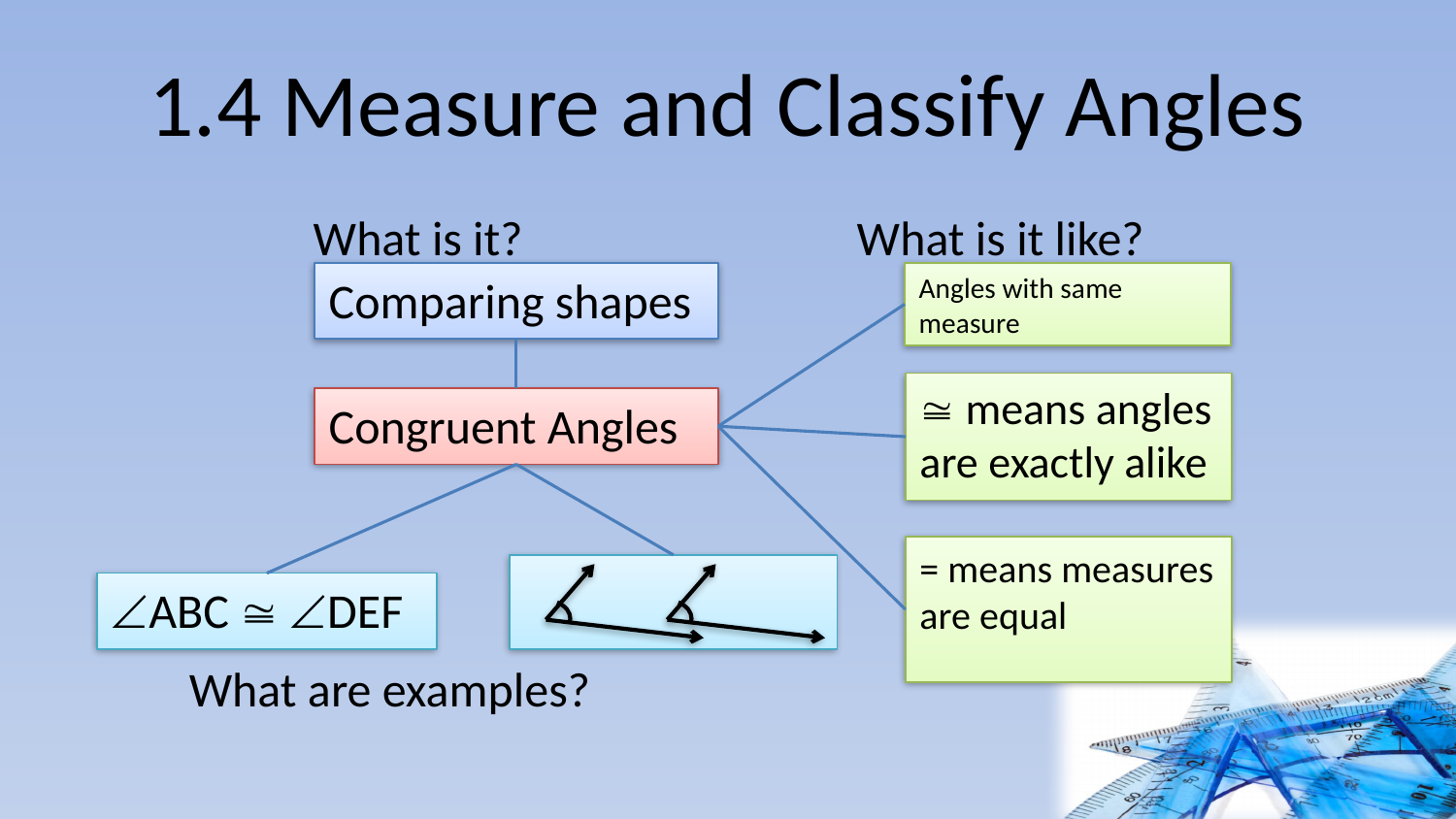

# 1.4 Measure and Classify Angles
What is it?
What is it like?
Comparing shapes
Angles with same measure
≅ means angles are exactly alike
Congruent Angles
= means measures are equal

∠ABC ≅ ∠DEF
What are examples?